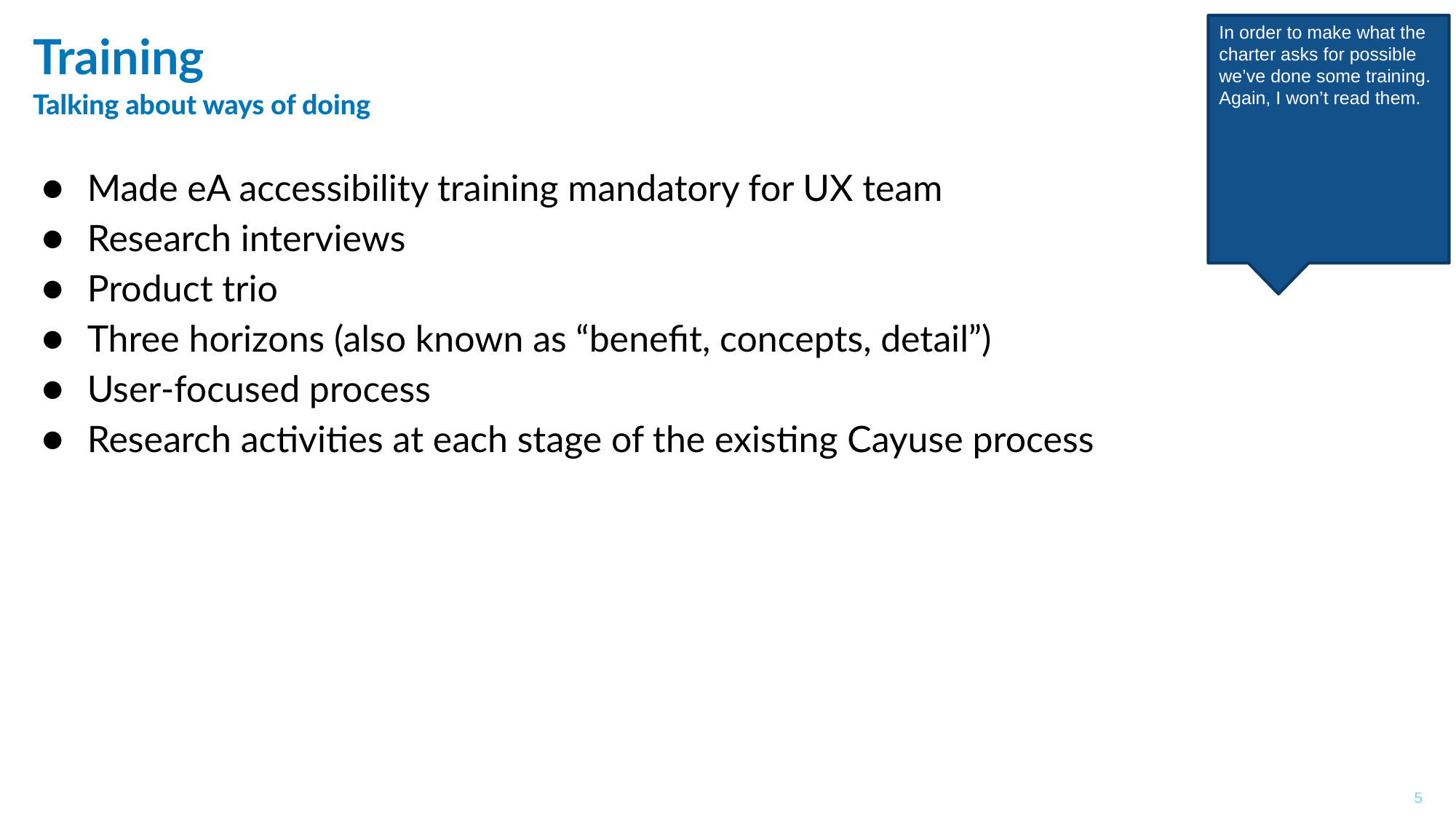

# Training
In order to make what the charter asks for possible we’ve done some training. Again, I won’t read them.

Talking about ways of doing
Made eA accessibility training mandatory for UX team
Research interviews
Product trio
Three horizons (also known as “benefit, concepts, detail”)
User-focused process
Research activities at each stage of the existing Cayuse process
     5